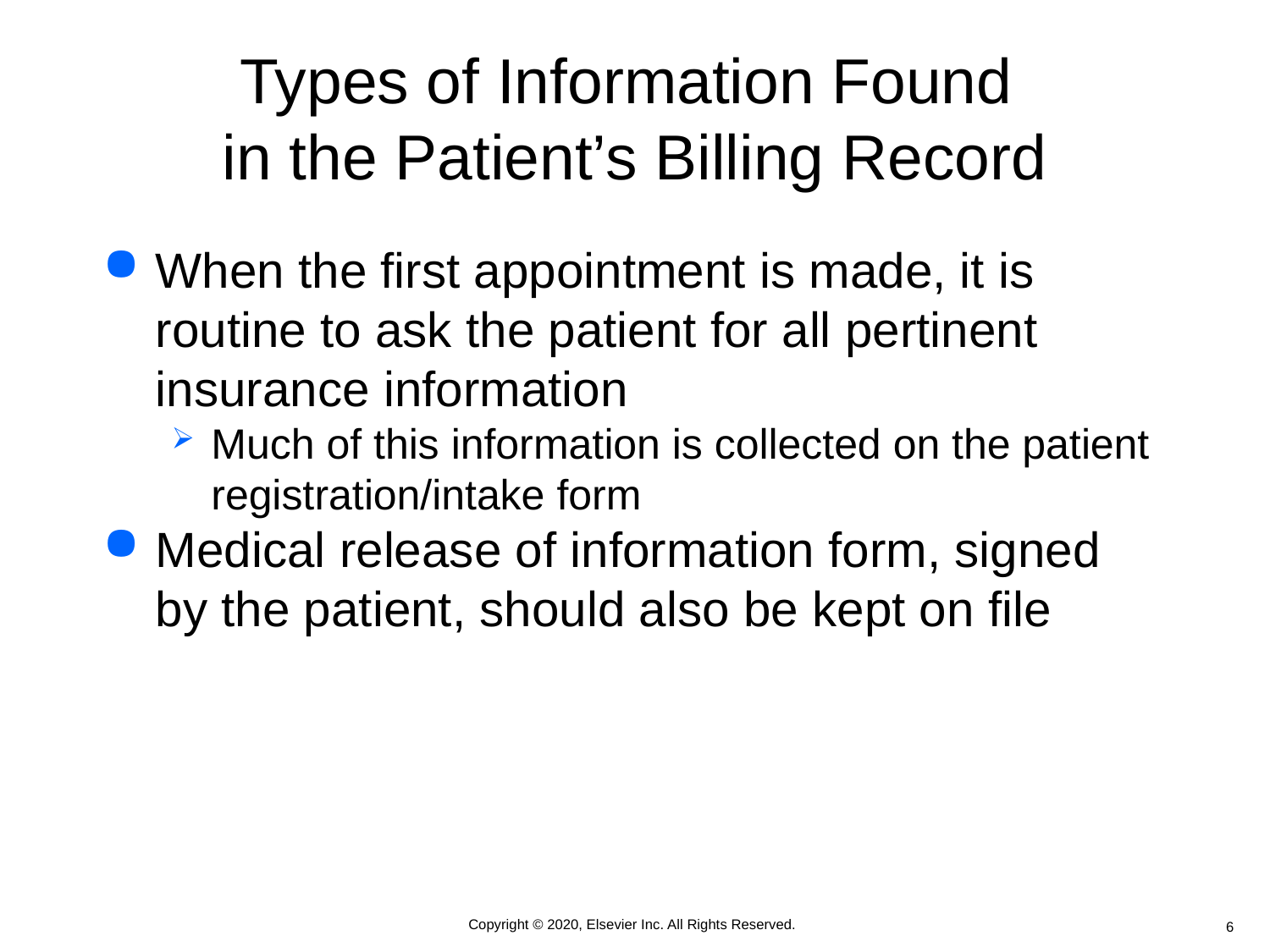

# Types of Information Found in the Patient’s Billing Record
When the first appointment is made, it is routine to ask the patient for all pertinent insurance information
Much of this information is collected on the patient registration/intake form
Medical release of information form, signed by the patient, should also be kept on file